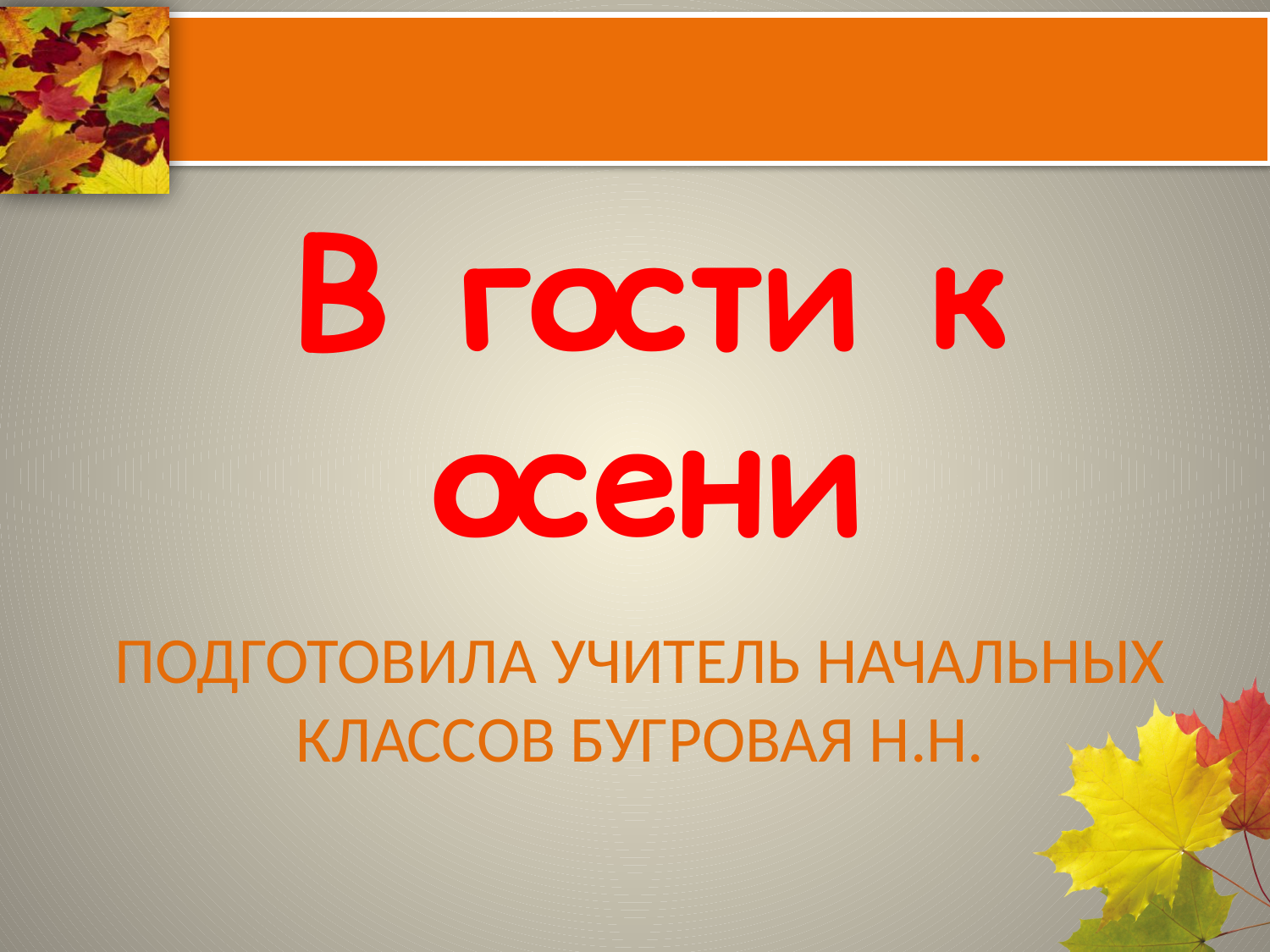

В гости к осени
# Подготовила учитель начальных классов Бугровая Н.Н.